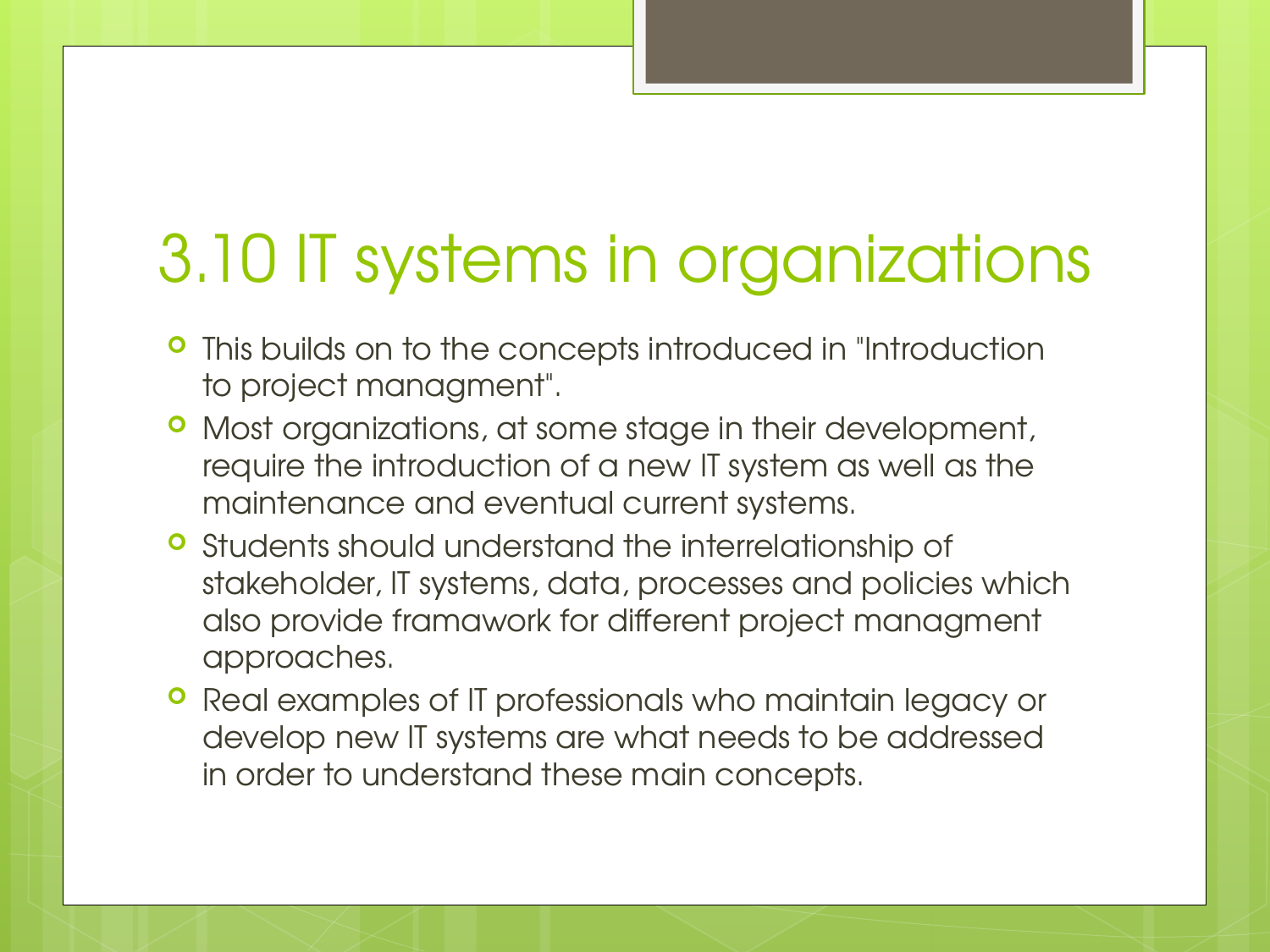

# 3.10 IT systems in organizations
This builds on to the concepts introduced in "Introduction to project managment".
Most organizations, at some stage in their development, require the introduction of a new IT system as well as the maintenance and eventual current systems.
Students should understand the interrelationship of stakeholder, IT systems, data, processes and policies which also provide framawork for different project managment approaches.
Real examples of IT professionals who maintain legacy or develop new IT systems are what needs to be addressed in order to understand these main concepts.